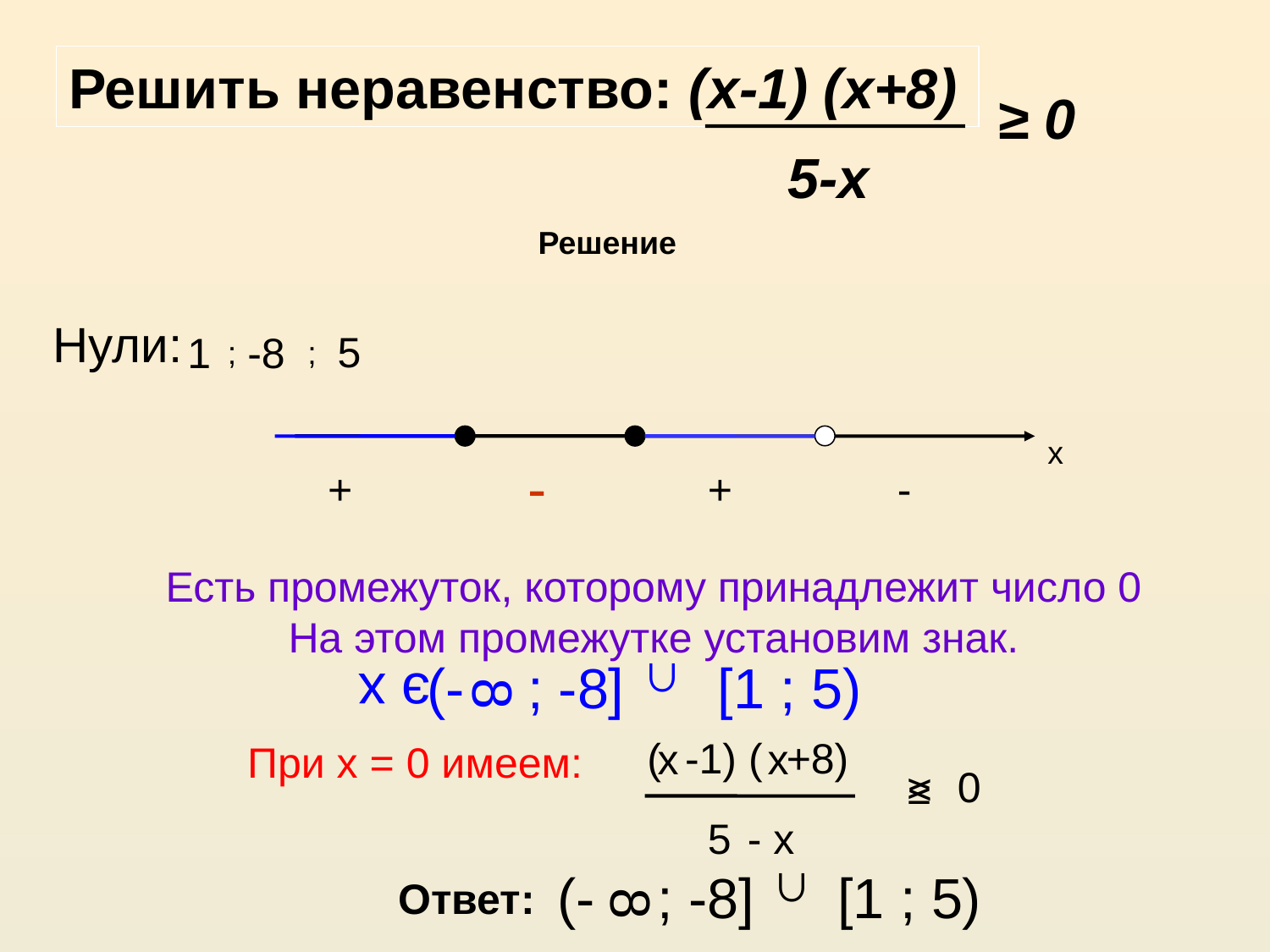

Решить неравенство: (х-1) (х+8)
≥ 0

5-х
Решение
Нули:
5
1
-8
;
;

х

-
+
+
-
Есть промежуток, которому принадлежит число 0
На этом промежутке установим знак.
(-    ; -8]
∩
[1 ; 5)
8
э х

0
(  -1) (  +8)
х
х
При х = 0 имеем:
≥
<

5
- х
8
(-    ; -8]
∩
[1 ; 5)
Ответ: